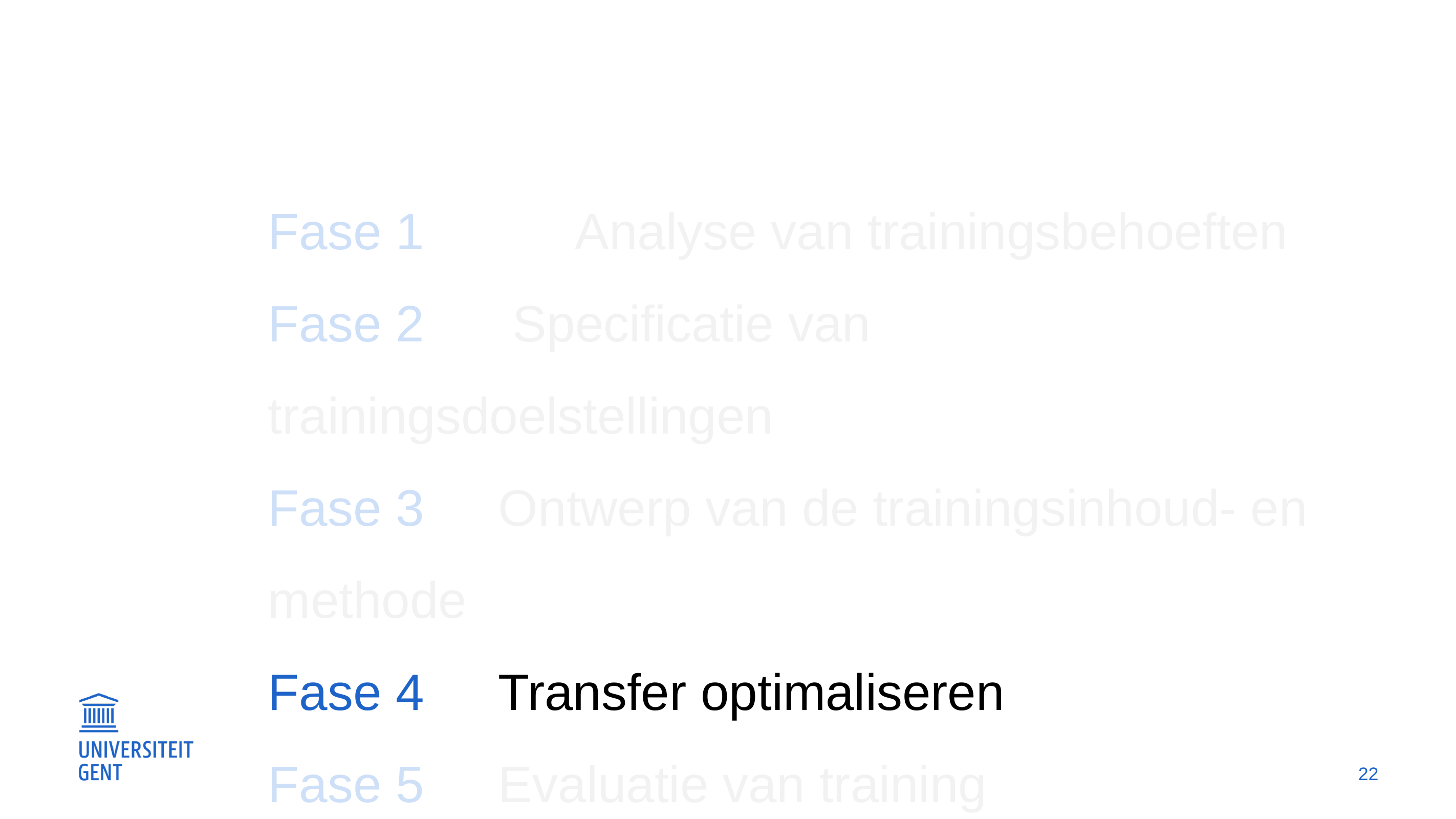

Fase 1		Analyse van trainingsbehoeften
Fase 2	 Specificatie van trainingsdoelstellingen
Fase 3 	Ontwerp van de trainingsinhoud- en methode
Fase 4	Transfer optimaliseren
Fase 5	Evaluatie van training
22